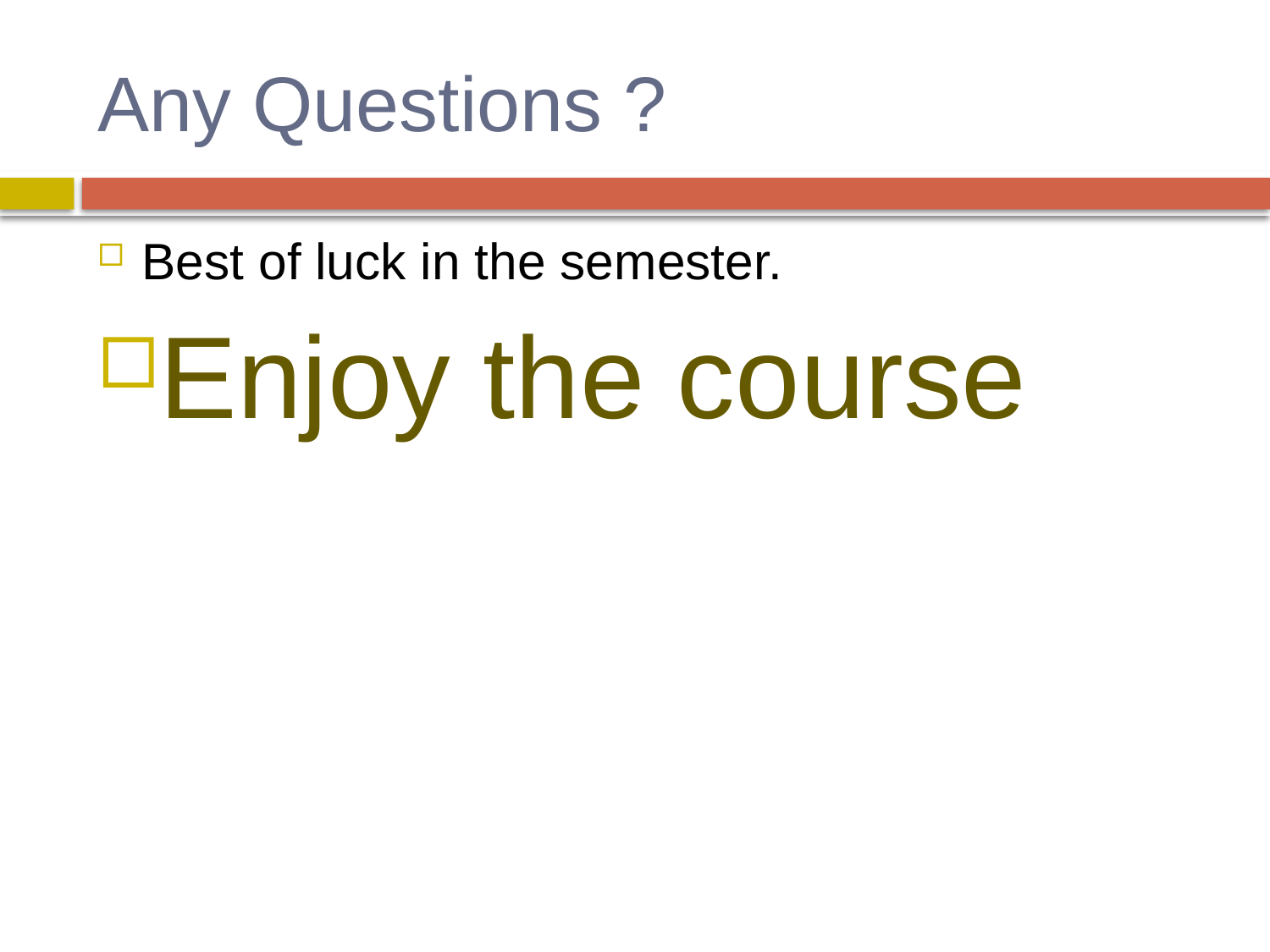

# Any Questions ?
Best of luck in the semester.
Enjoy the course